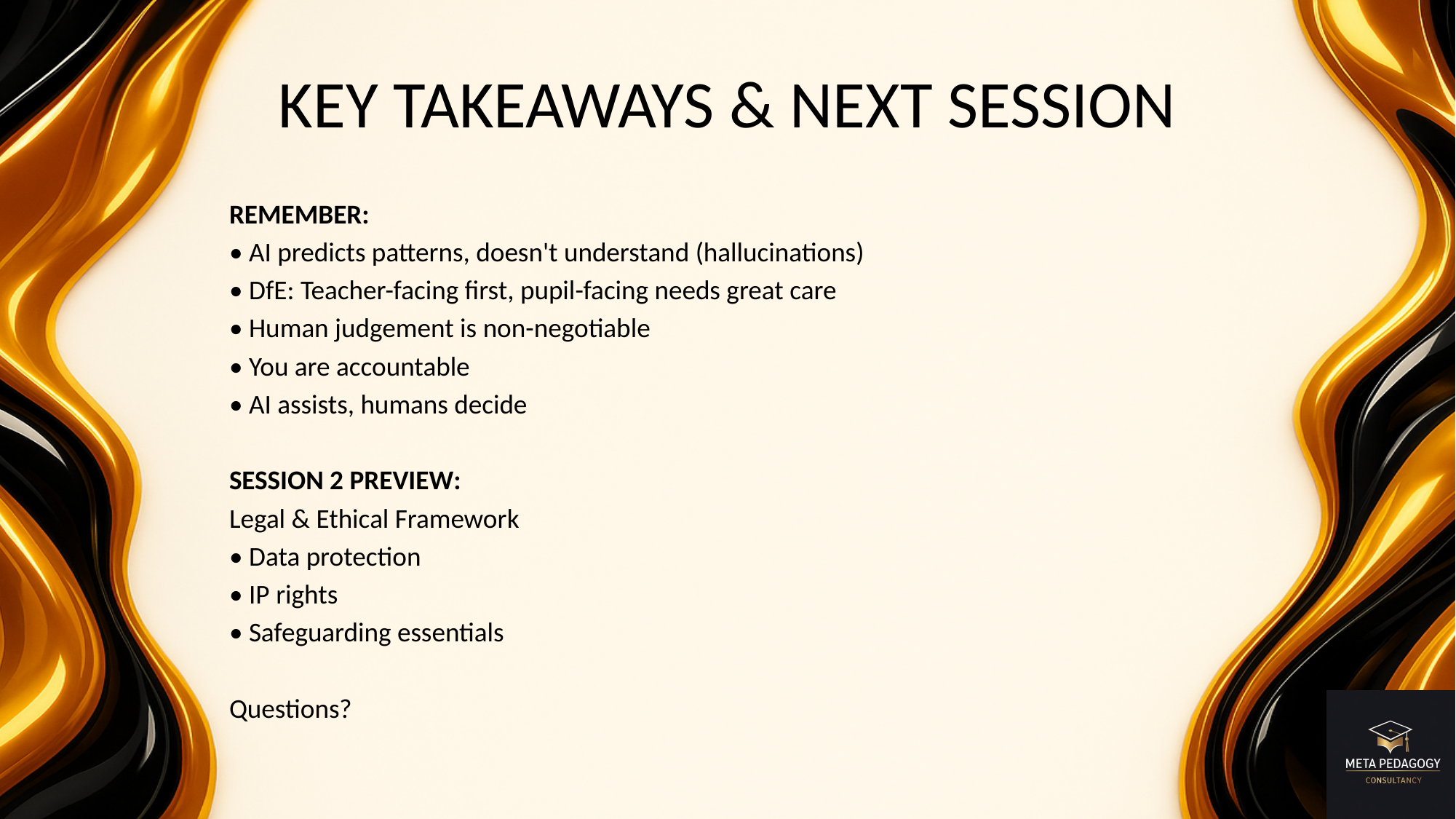

# KEY TAKEAWAYS & NEXT SESSION
REMEMBER:
• AI predicts patterns, doesn't understand (hallucinations)
• DfE: Teacher-facing first, pupil-facing needs great care
• Human judgement is non-negotiable
• You are accountable
• AI assists, humans decide

SESSION 2 PREVIEW:
Legal & Ethical Framework
• Data protection
• IP rights
• Safeguarding essentials

Questions?